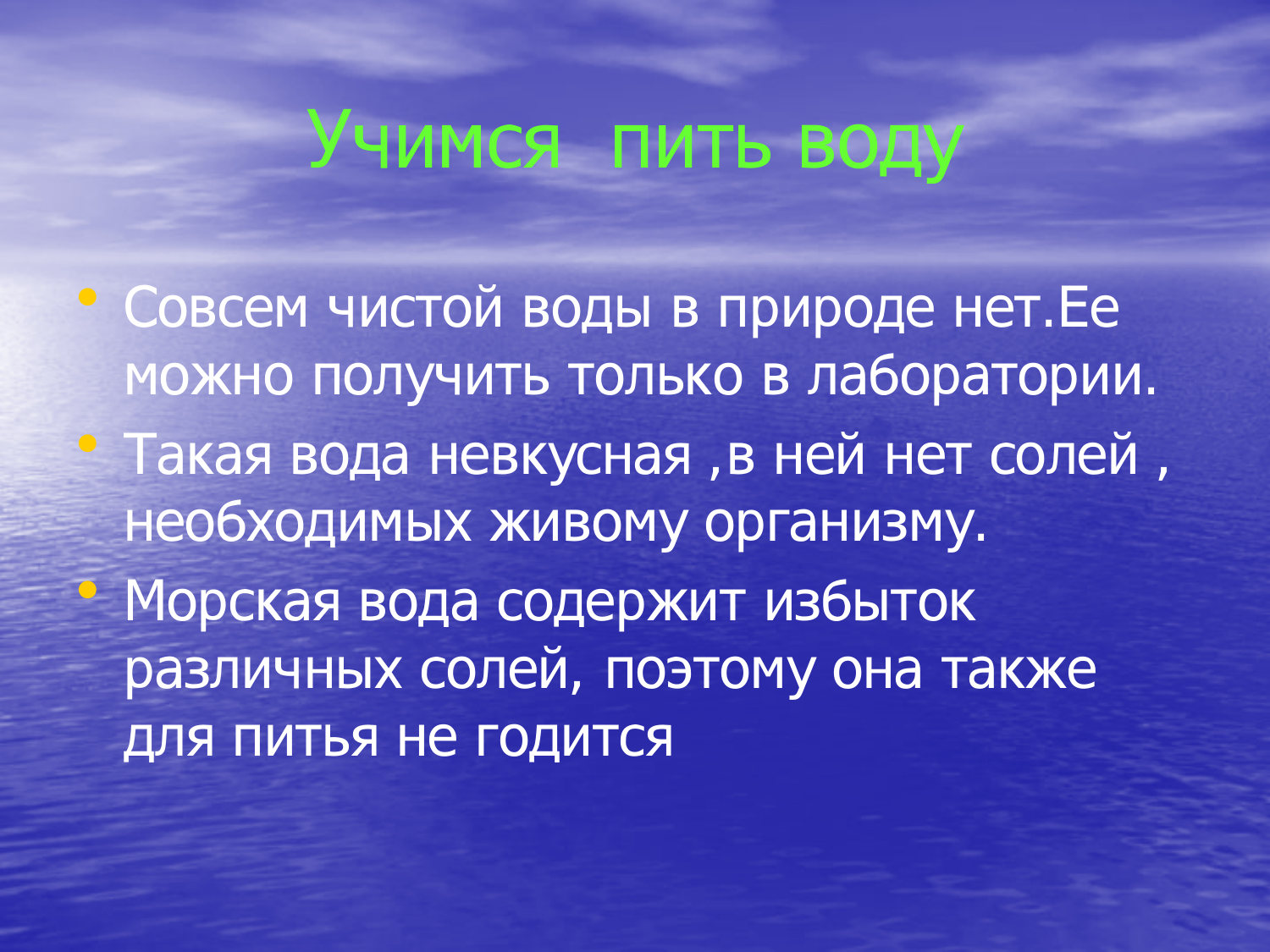

# Учимся  пить воду
Совсем чистой воды в природе нет.Ее можно получить только в лаборатории.
Такая вода невкусная ,в ней нет солей , необходимых живому организму.
Морская вода содержит избыток различных солей, поэтому она также для питья не годится